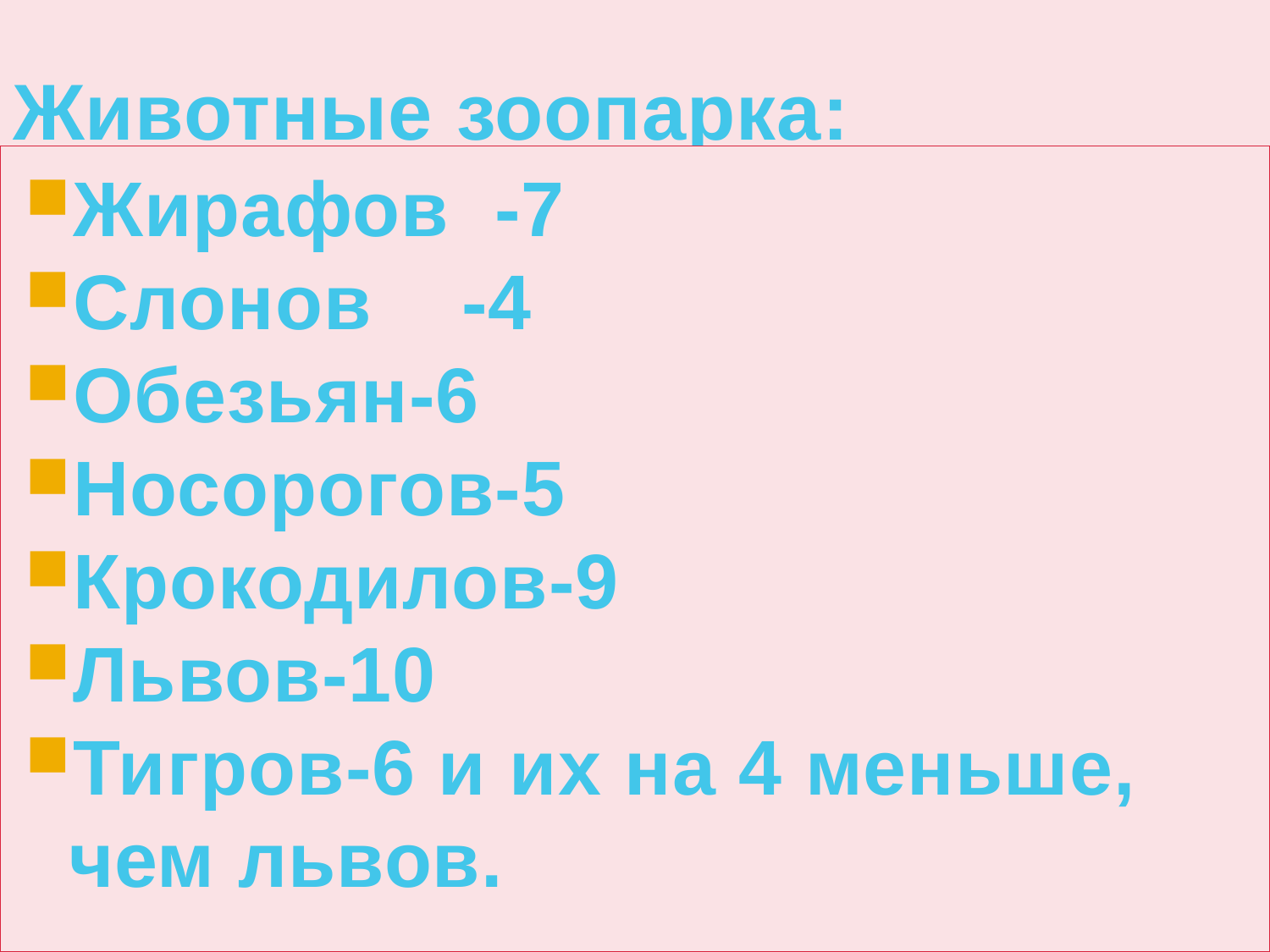

# Животные зоопарка:
Жирафов  -7
Слонов    -4
Обезьян-6
Носорогов-5
Крокодилов-9
Львов-10
Тигров-6 и их на 4 меньше, чем львов.